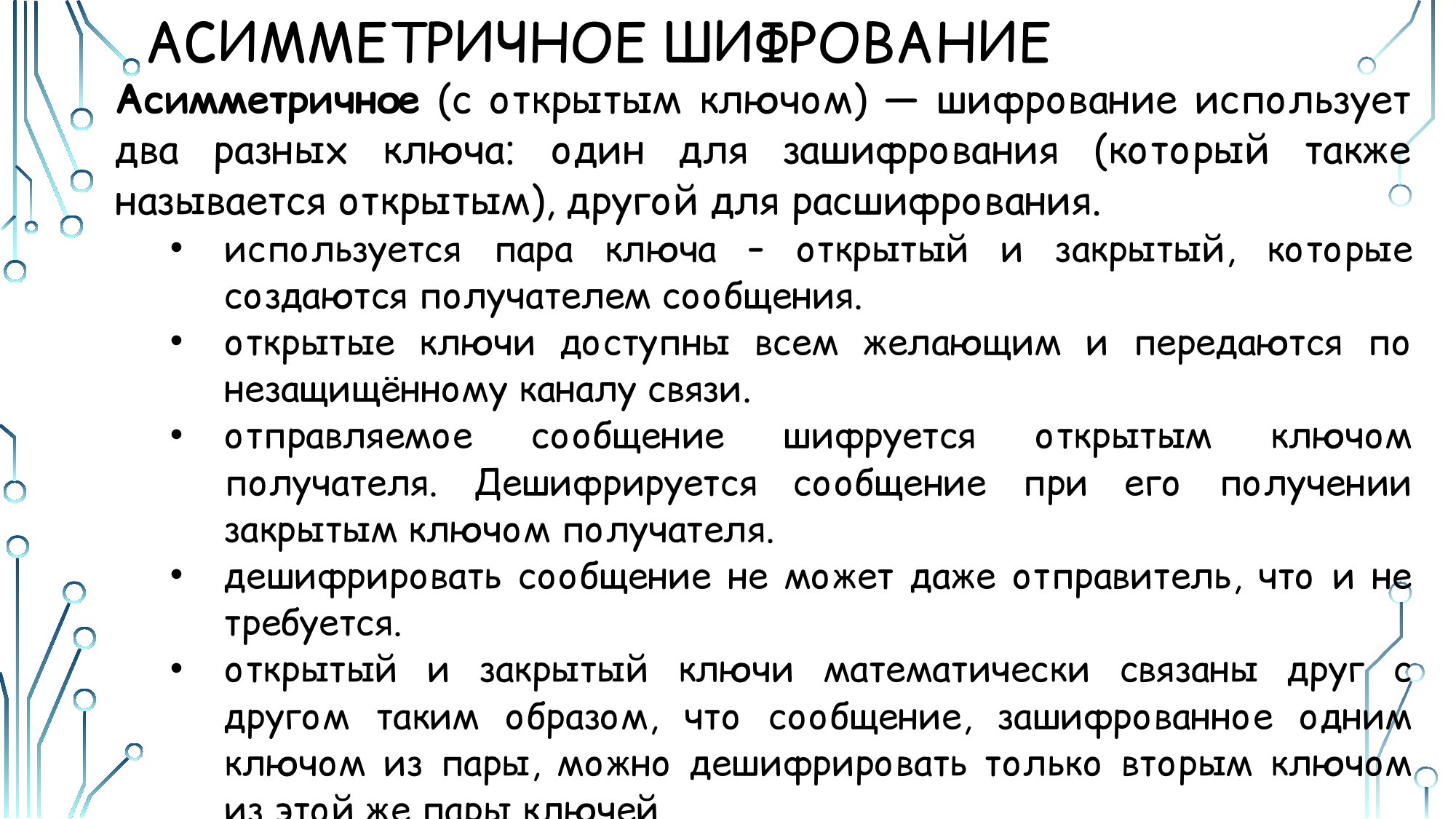

# АСИММЕТРИЧНОЕ ШИФРОВАНИЕ
Асимметричное (с открытым ключом) — шифрование использует два разных ключа: один для зашифрования (который также называется открытым), другой для расшифрования.
используется пара ключа – открытый и закрытый, которые создаются получателем сообщения.
открытые ключи доступны всем желающим и передаются по незащищённому каналу связи.
отправляемое сообщение шифруется открытым ключом получателя. Дешифрируется сообщение при его получении закрытым ключом получателя.
дешифрировать сообщение не может даже отправитель, что и не требуется.
открытый и закрытый ключи математически связаны друг с другом таким образом, что сообщение, зашифрованное одним ключом из пары, можно дешифрировать только вторым ключом из этой же пары ключей.